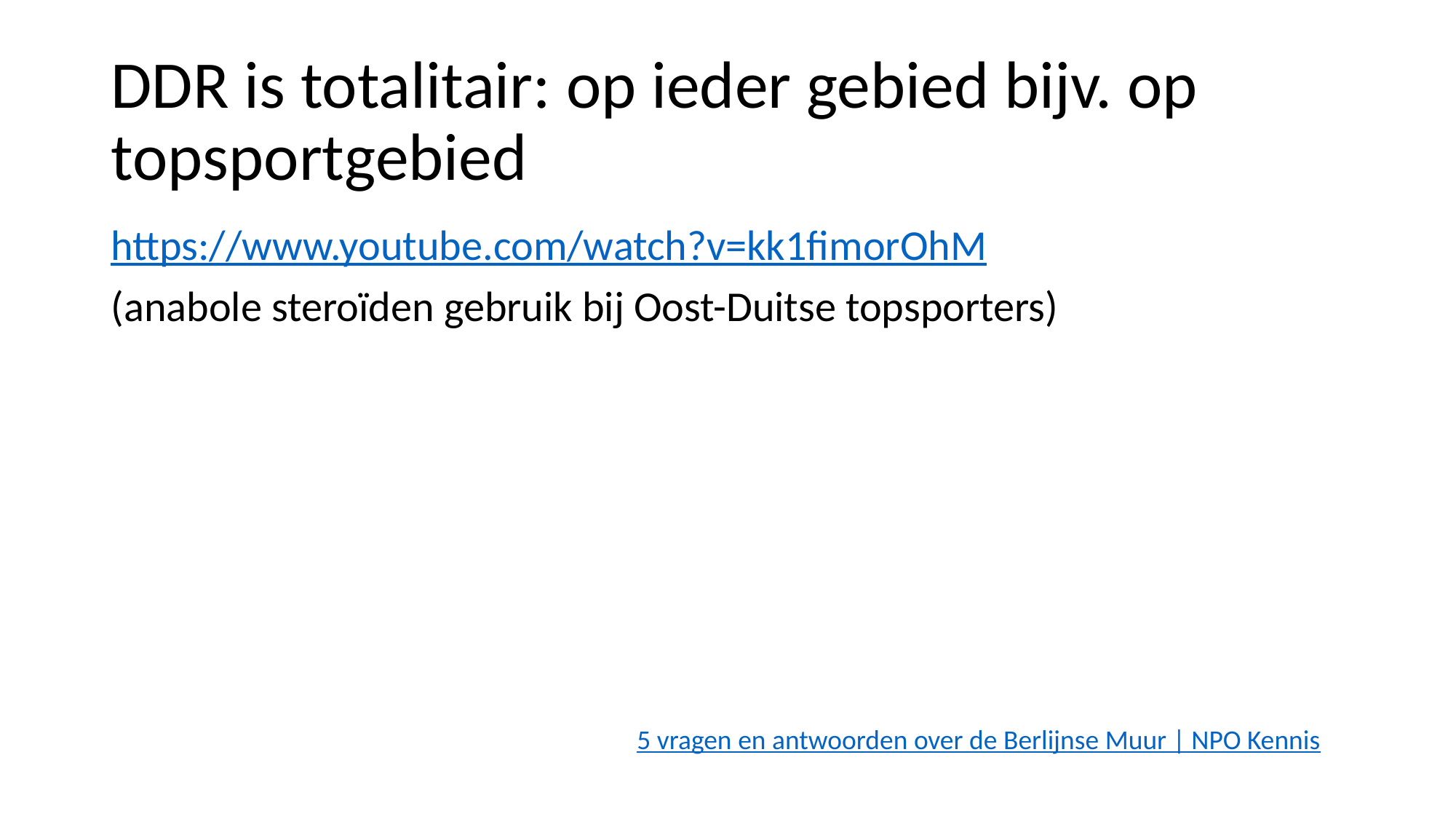

# DDR is totalitair: op ieder gebied bijv. op topsportgebied
https://www.youtube.com/watch?v=kk1fimorOhM
(anabole steroïden gebruik bij Oost-Duitse topsporters)
5 vragen en antwoorden over de Berlijnse Muur | NPO Kennis